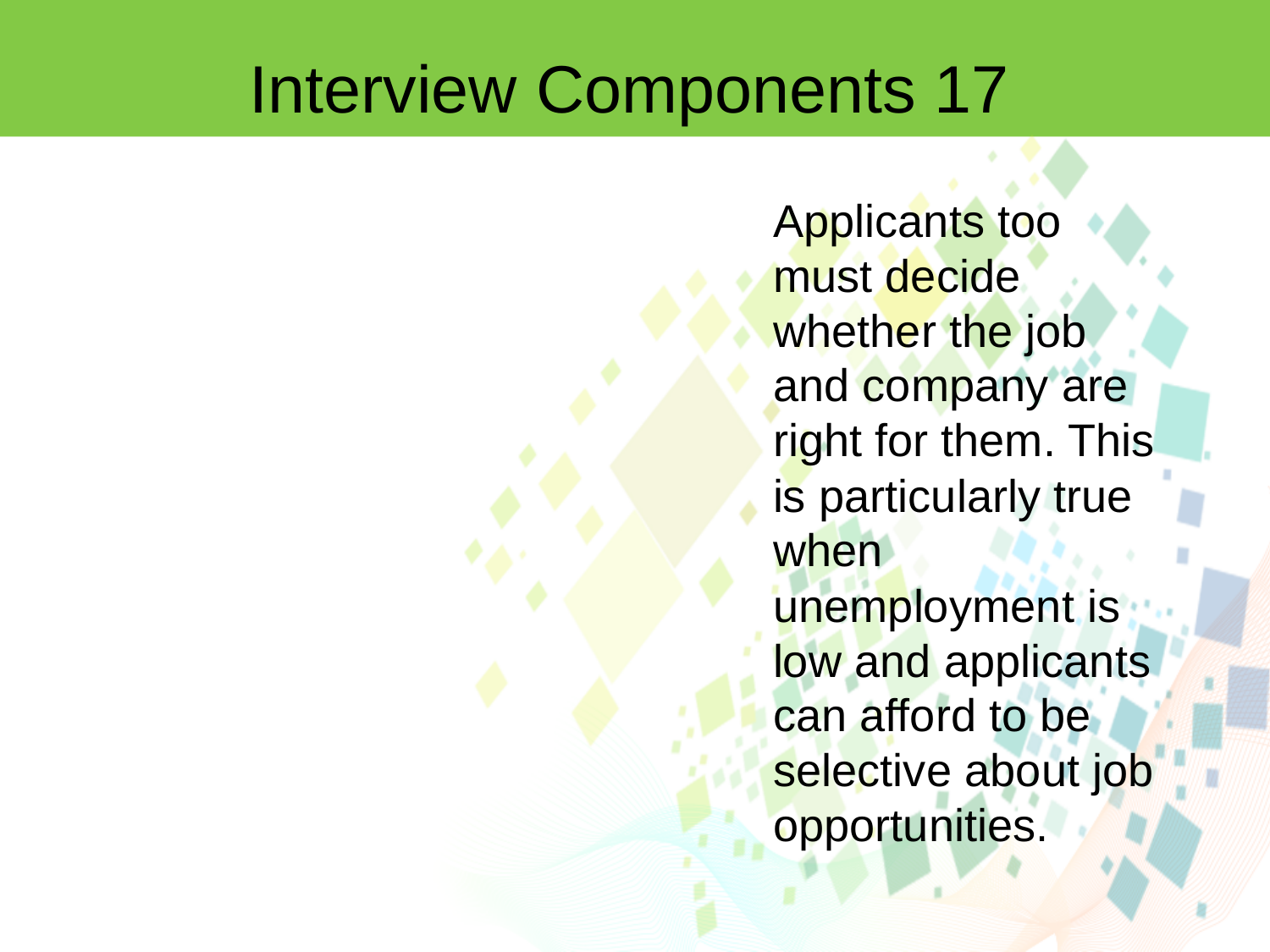

Interview Components 17
Applicants too must decide whether the job and company are right for them. This is particularly true when unemployment is low and applicants can afford to be selective about job opportunities.